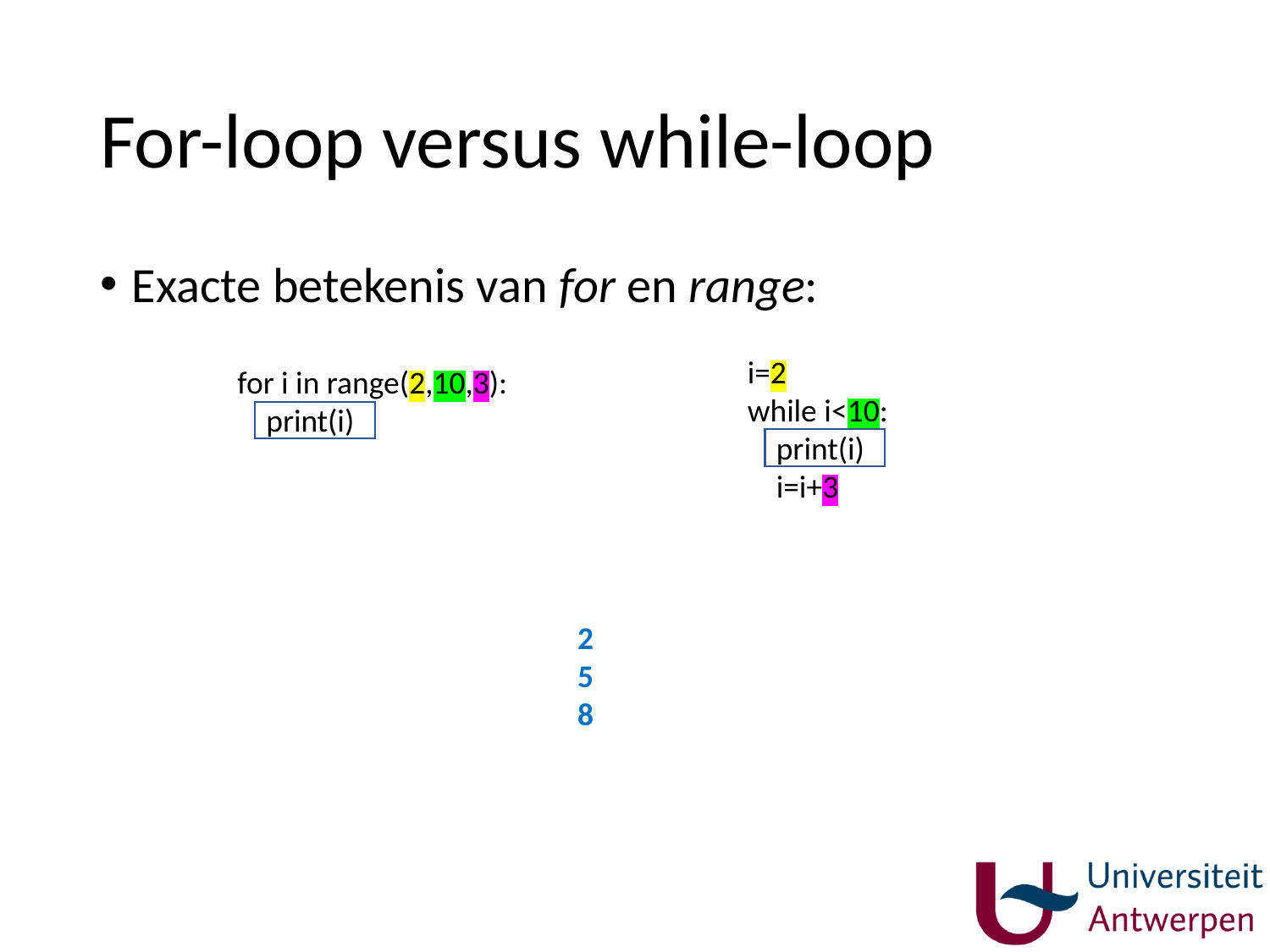

# For-loop versus while-loop
Exacte betekenis van for en range:

i=2
while i<10:
    print(i)
    i=i+3
for i in range(2,10,3):
    print(i)

2
5
8
25